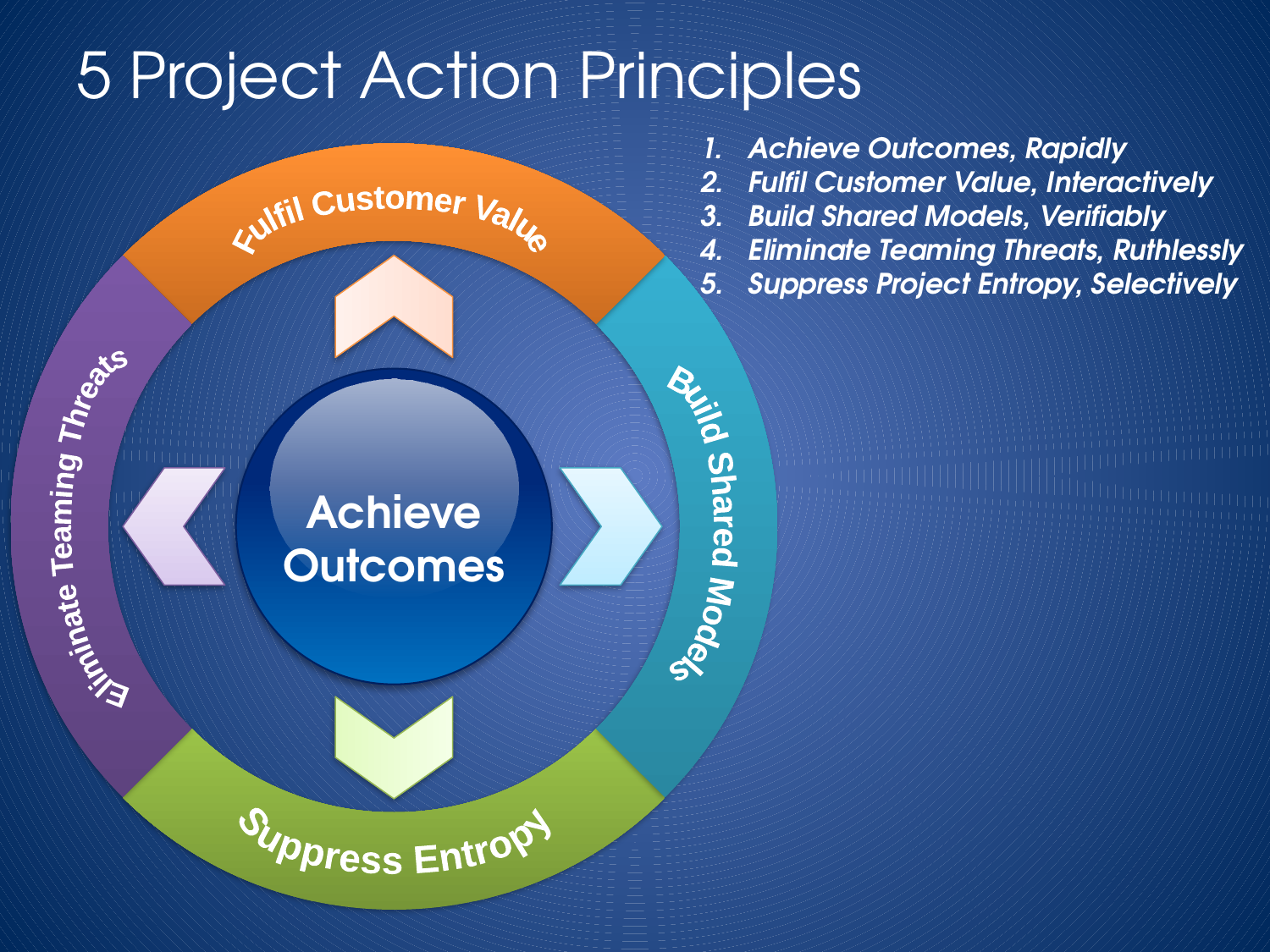

# 5 Project Action Principles
Achieve Outcomes, Rapidly
Fulfil Customer Value, Interactively
Build Shared Models, Verifiably
Eliminate Teaming Threats, Ruthlessly
Suppress Project Entropy, Selectively

Fulfil Customer Value

Achieve
Outcomes
Eliminate Teaming Threats

Build Shared Models

Suppress Entropy